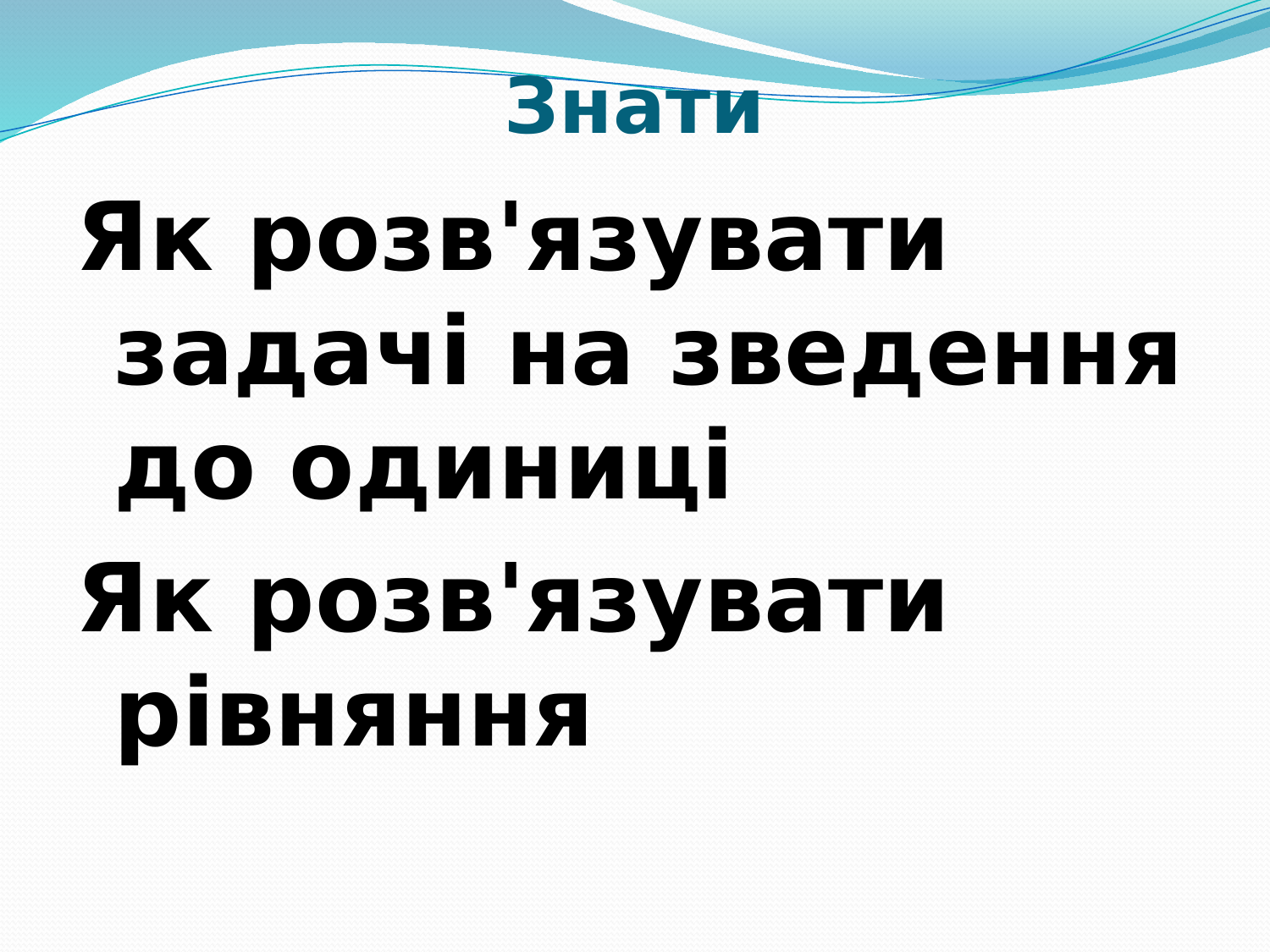

# Знати
Як розв'язувати задачі на зведення до одиниці
Як розв'язувати рівняння